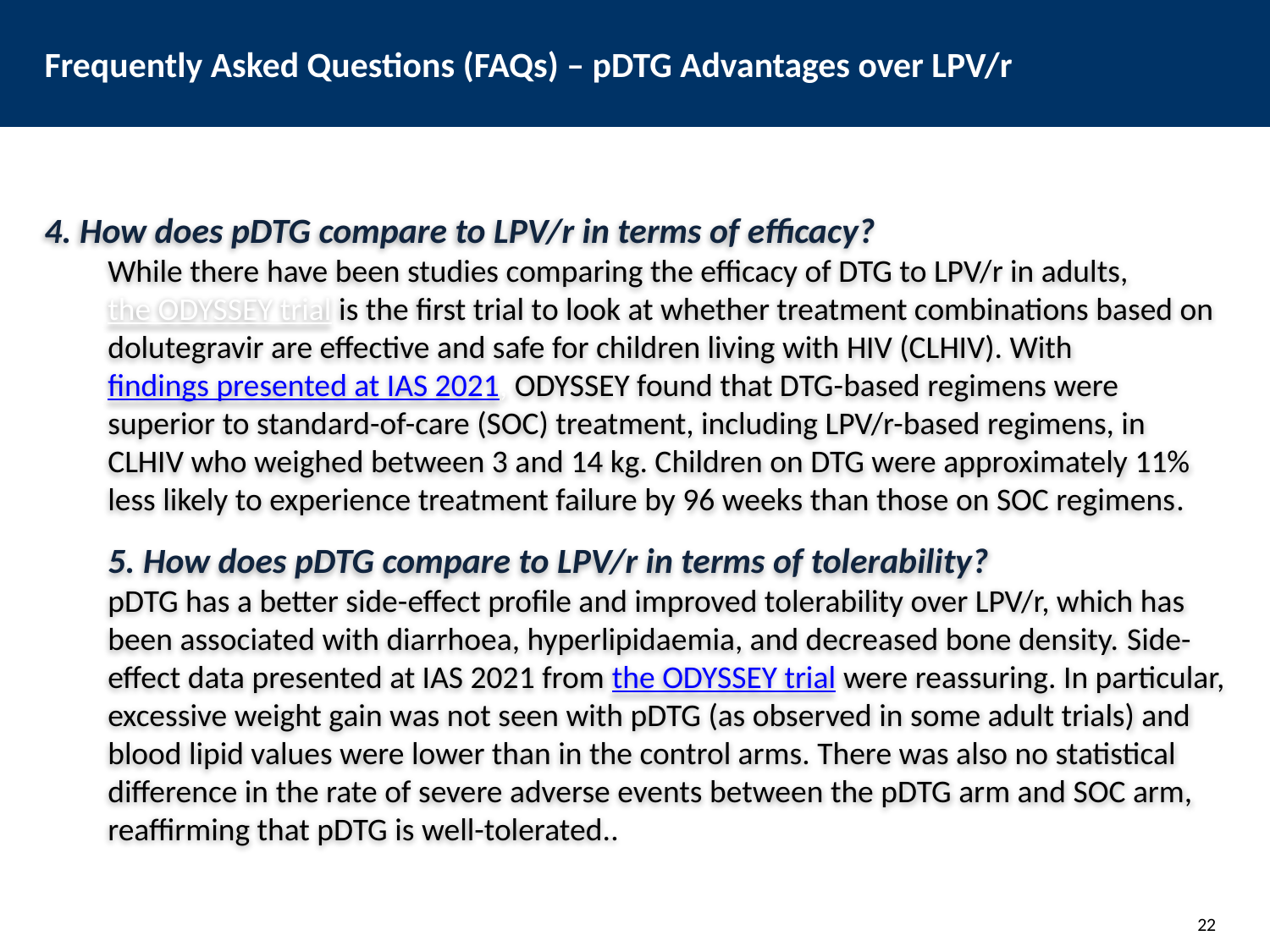

# Frequently Asked Questions (FAQs) – pDTG Advantages over LPV/r
4. How does pDTG compare to LPV/r in terms of efficacy?
While there have been studies comparing the efficacy of DTG to LPV/r in adults, the ODYSSEY trial is the first trial to look at whether treatment combinations based on dolutegravir are effective and safe for children living with HIV (CLHIV). With findings presented at IAS 2021, ODYSSEY found that DTG-based regimens were superior to standard-of-care (SOC) treatment, including LPV/r-based regimens, in CLHIV who weighed between 3 and 14 kg. Children on DTG were approximately 11% less likely to experience treatment failure by 96 weeks than those on SOC regimens.
5. How does pDTG compare to LPV/r in terms of tolerability?
pDTG has a better side-effect profile and improved tolerability over LPV/r, which has been associated with diarrhoea, hyperlipidaemia, and decreased bone density. Side-effect data presented at IAS 2021 from the ODYSSEY trial were reassuring. In particular, excessive weight gain was not seen with pDTG (as observed in some adult trials) and blood lipid values were lower than in the control arms. There was also no statistical difference in the rate of severe adverse events between the pDTG arm and SOC arm, reaffirming that pDTG is well-tolerated..